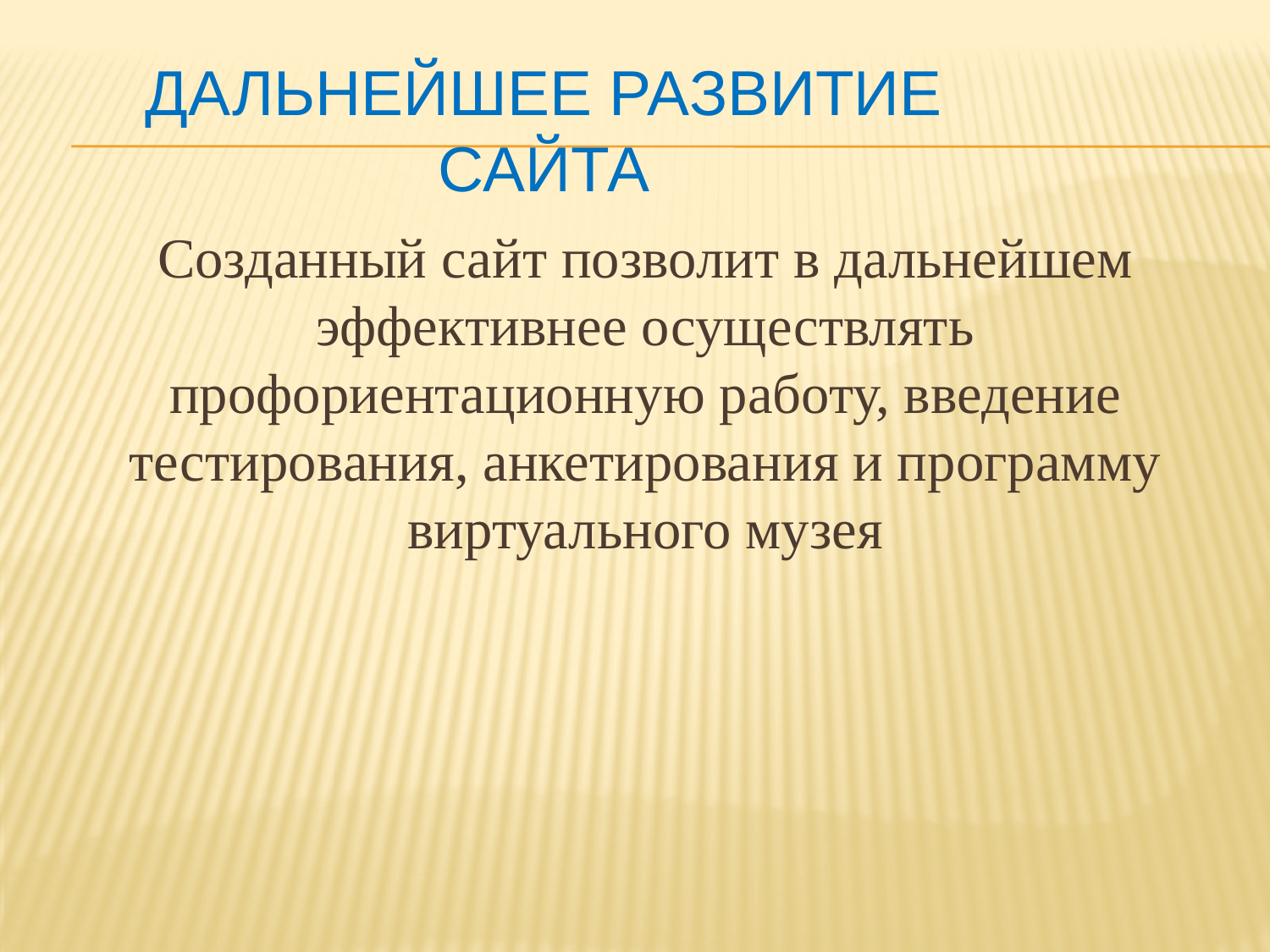

Дальнейшее развитие сайта
Созданный сайт позволит в дальнейшем эффективнее осуществлять профориентационную работу, введение тестирования, анкетирования и программу виртуального музея